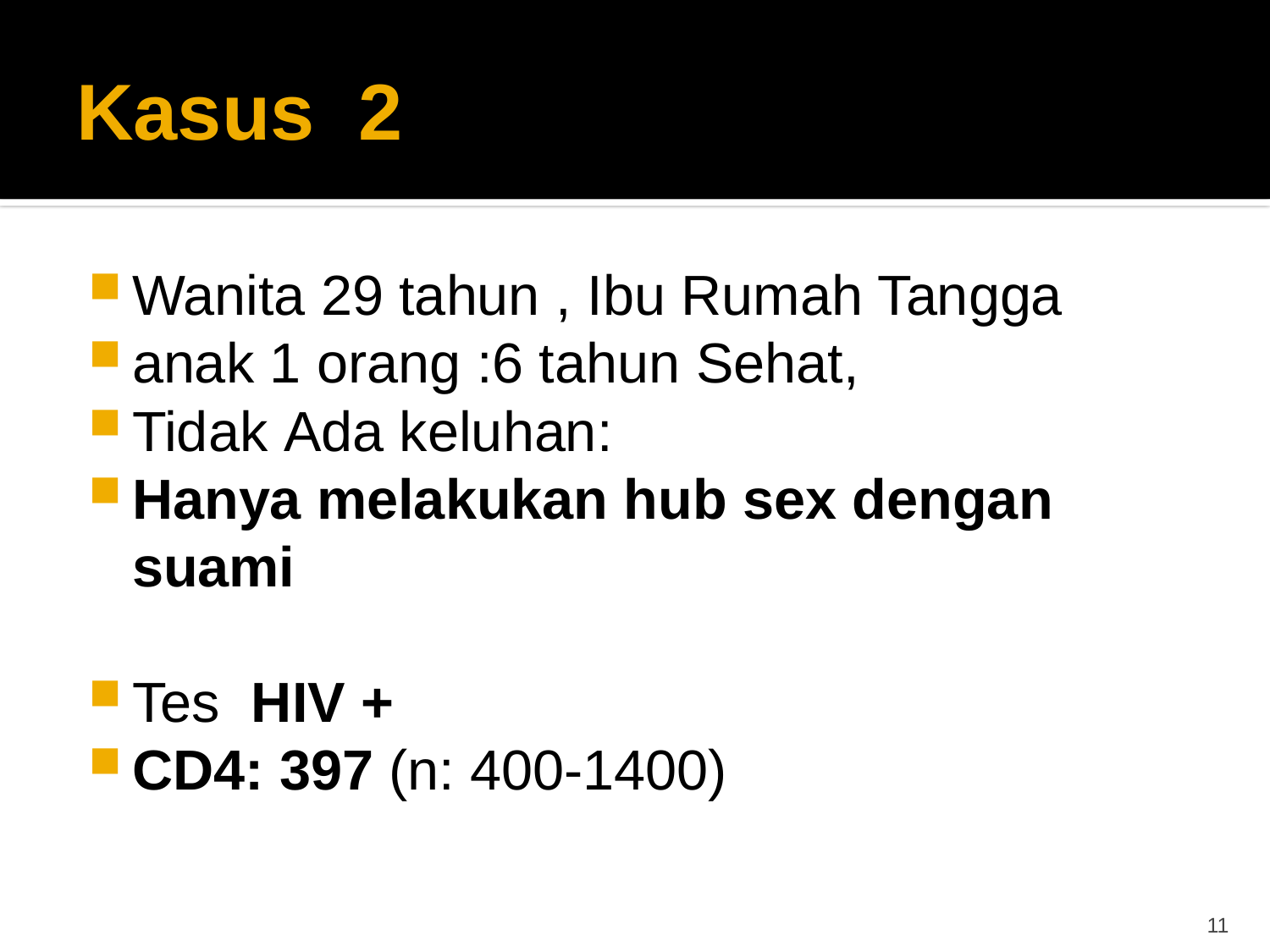

# Kasus  2
Wanita 29 tahun , Ibu Rumah Tangga
anak 1 orang :6 tahun Sehat,
Tidak Ada keluhan:
Hanya melakukan hub sex dengan suami

Tes  HIV +
CD4: 397 (n: 400-1400)

11